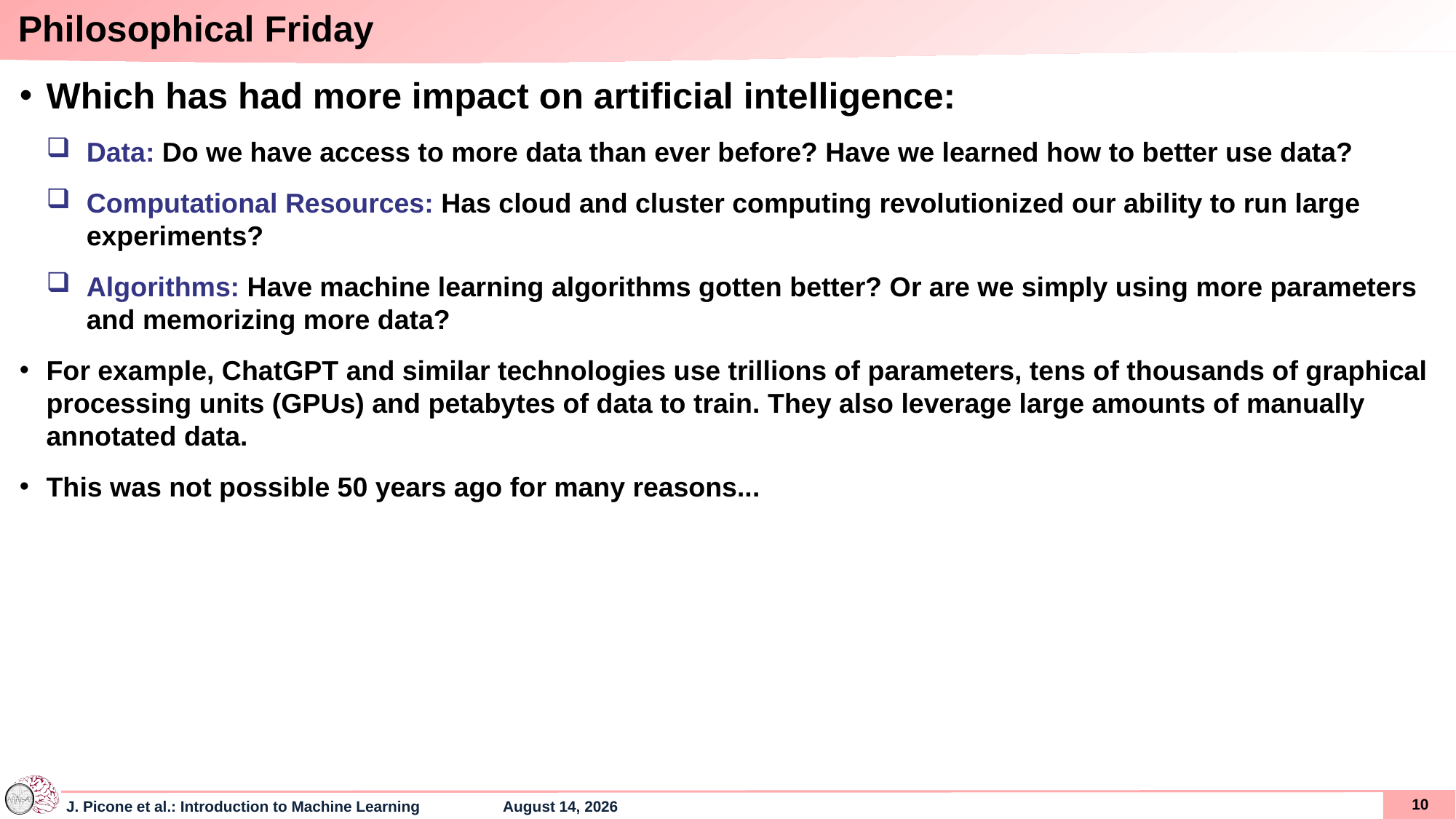

# Philosophical Friday
Which has had more impact on artificial intelligence:
Data: Do we have access to more data than ever before? Have we learned how to better use data?
Computational Resources: Has cloud and cluster computing revolutionized our ability to run large experiments?
Algorithms: Have machine learning algorithms gotten better? Or are we simply using more parameters and memorizing more data?
For example, ChatGPT and similar technologies use trillions of parameters, tens of thousands of graphical processing units (GPUs) and petabytes of data to train. They also leverage large amounts of manually annotated data.
This was not possible 50 years ago for many reasons...